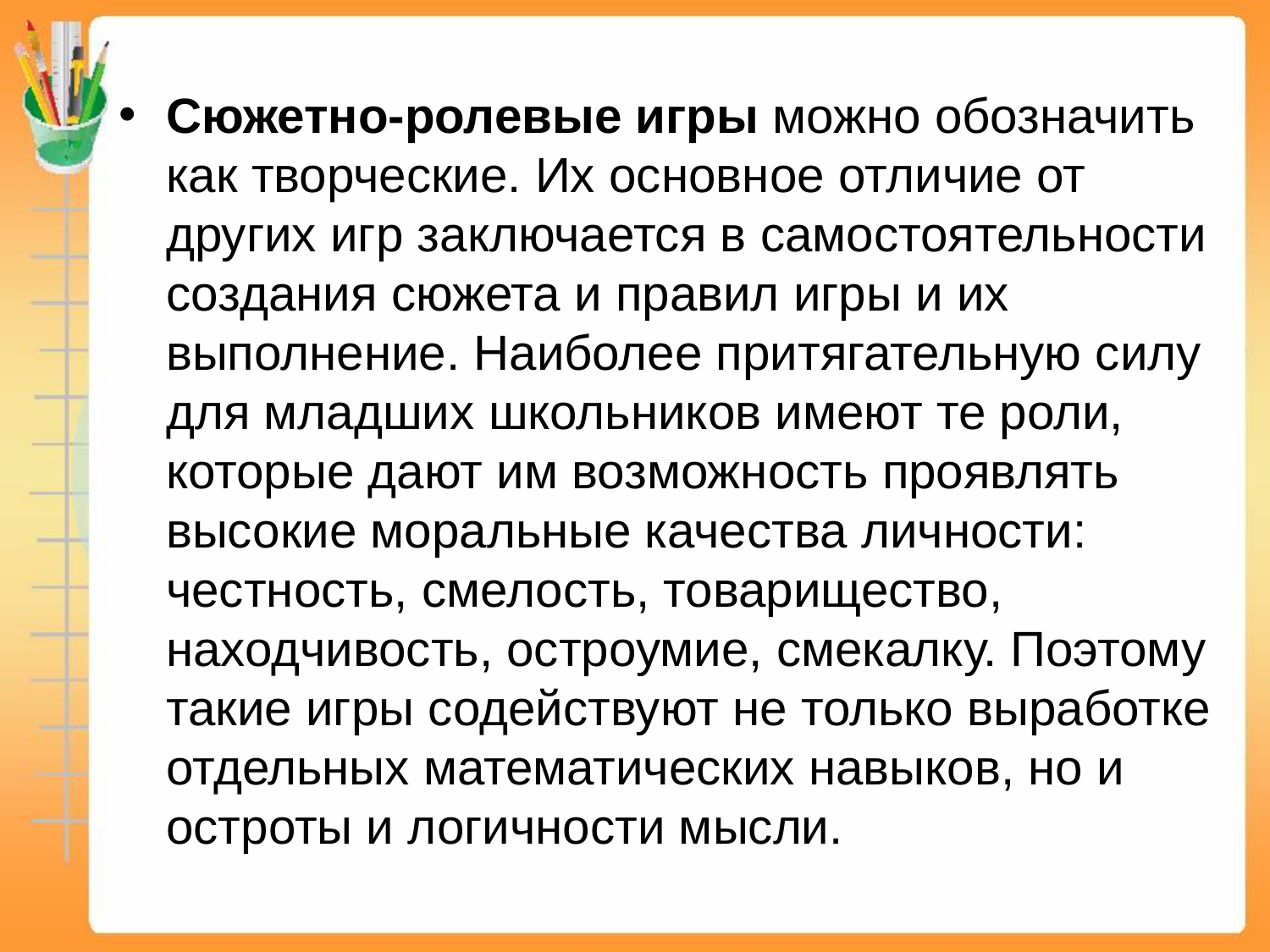

Сюжетно-ролевые игры можно обозначить как творческие. Их основное отличие от других игр заключается в самостоятельности создания сюжета и правил игры и их выполнение. Наиболее притягательную силу для младших школьников имеют те роли, которые дают им возможность проявлять высокие моральные качества личности: честность, смелость, товарищество, находчивость, остроумие, смекалку. Поэтому такие игры содействуют не только выработке отдельных математических навыков, но и  остроты и логичности мысли.